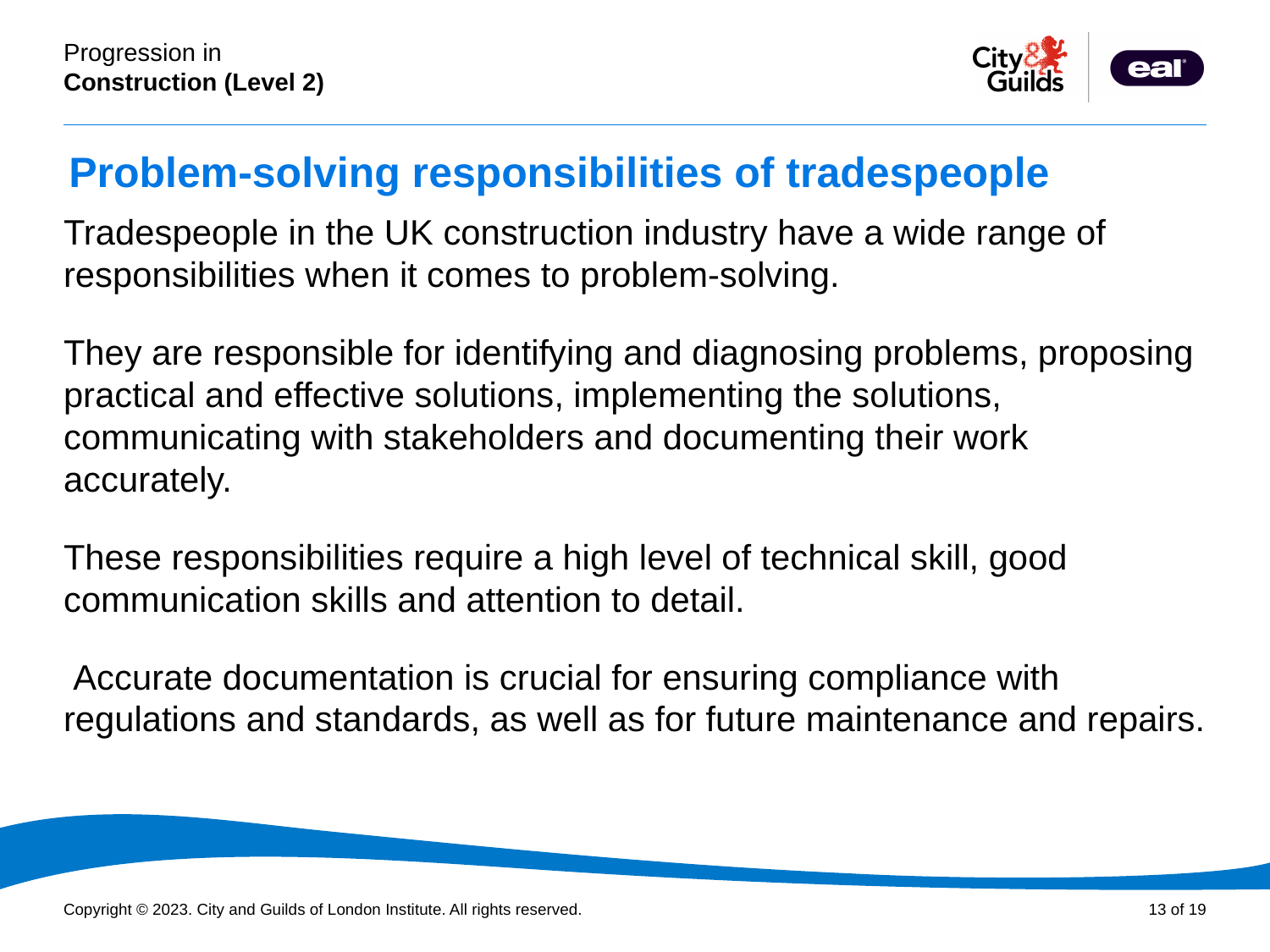

# Problem-solving responsibilities of tradespeople
Tradespeople in the UK construction industry have a wide range of responsibilities when it comes to problem-solving.
They are responsible for identifying and diagnosing problems, proposing practical and effective solutions, implementing the solutions, communicating with stakeholders and documenting their work accurately.
These responsibilities require a high level of technical skill, good communication skills and attention to detail.
 Accurate documentation is crucial for ensuring compliance with regulations and standards, as well as for future maintenance and repairs.